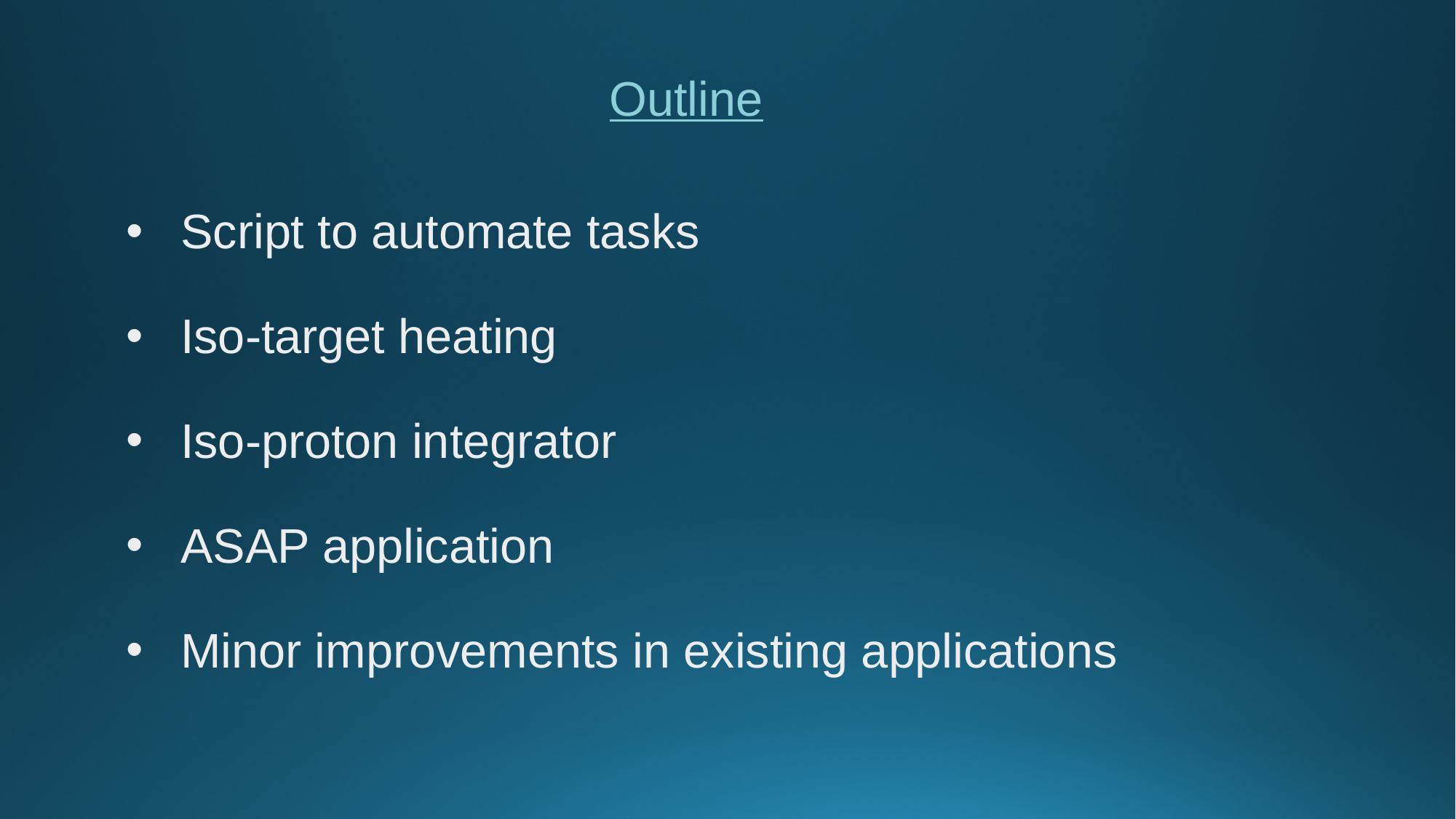

Outline

Script to automate tasks

Iso-target heating

Iso-proton integrator

ASAP application

Minor improvements in existing applications